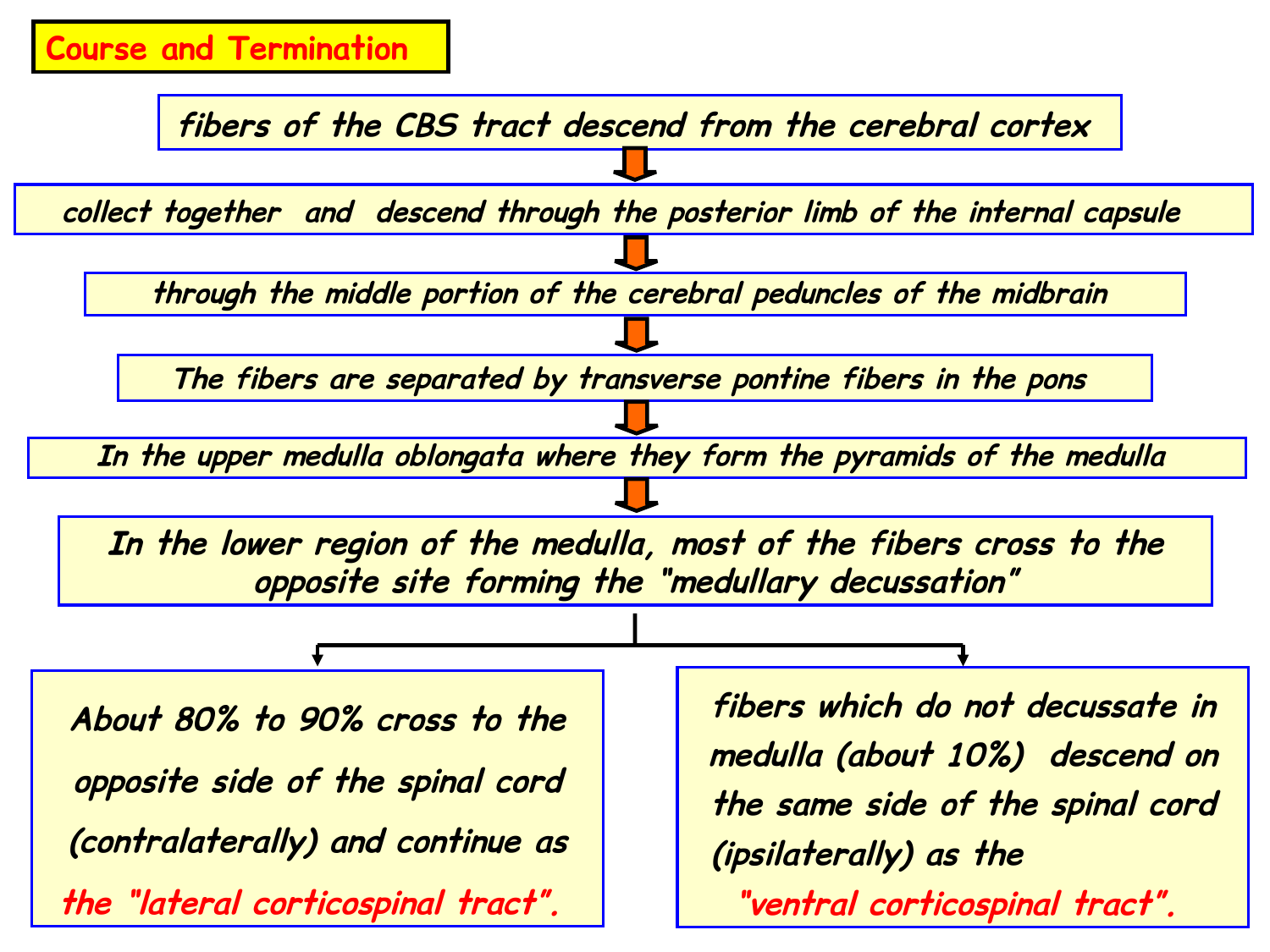

Course and Termination
fibers of the CBS tract descend from the cerebral cortex

collect together  and  descend through the posterior limb of the internal capsule

through the middle portion of the cerebral peduncles of the midbrain

The fibers are separated by transverse pontine fibers in the pons

In the upper medulla oblongata where they form the pyramids of the medulla

In the lower region of the medulla, most of the fibers cross to the opposite site forming the “medullary decussation”

fibers which do not decussate in medulla (about 10%)  descend on the same side of the spinal cord (ipsilaterally) as the               “ventral corticospinal tract”.
About 80% to 90% cross to the opposite side of the spinal cord (contralaterally) and continue as the “lateral corticospinal tract”.